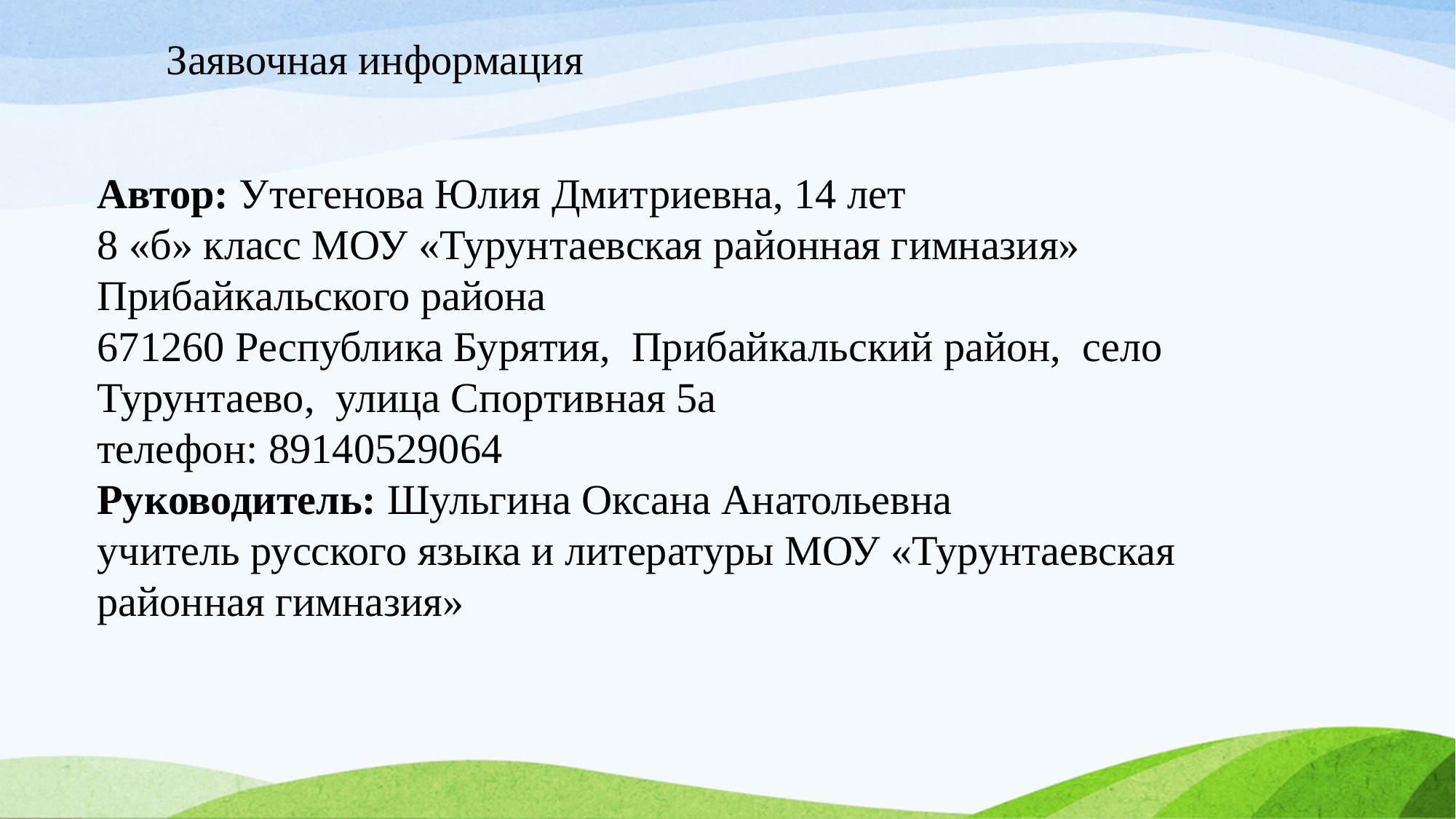

# Заявочная информация
Автор: Утегенова Юлия Дмитриевна, 14 лет
8 «б» класс МОУ «Турунтаевская районная гимназия» Прибайкальского района
671260 Республика Бурятия,  Прибайкальский район,  село Турунтаево,  улица Спортивная 5а
телефон: 89140529064
Руководитель: Шульгина Оксана Анатольевна
учитель русского языка и литературы МОУ «Турунтаевская районная гимназия»